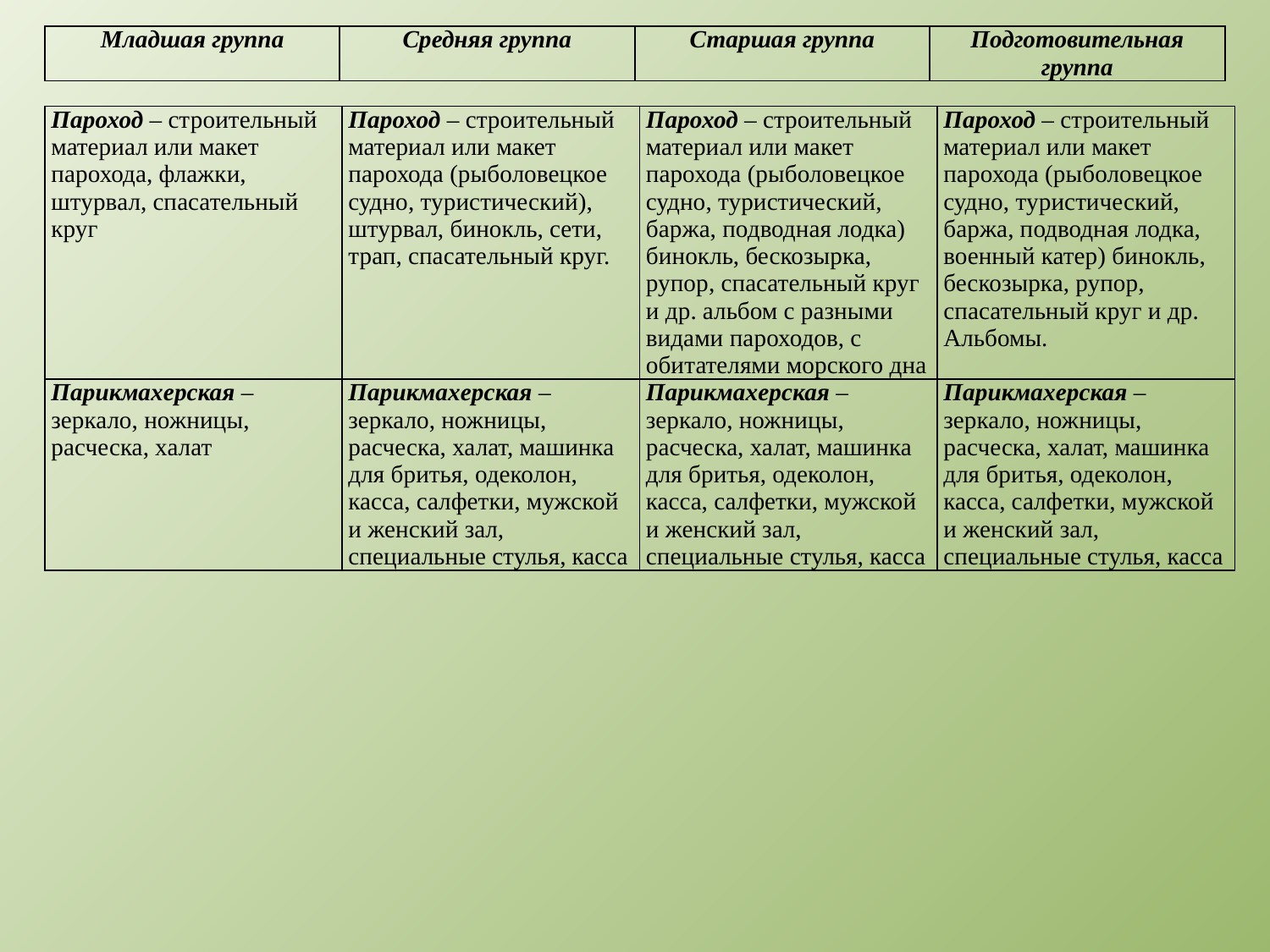

| Младшая группа | Средняя группа | Старшая группа | Подготовительная группа |
| --- | --- | --- | --- |
| Пароход – строительный материал или макет парохода, флажки, штурвал, спасательный круг | Пароход – строительный материал или макет парохода (рыболовецкое судно, туристический), штурвал, бинокль, сети, трап, спасательный круг. | Пароход – строительный материал или макет парохода (рыболовецкое судно, туристический, баржа, подводная лодка) бинокль, бескозырка, рупор, спасательный круг и др. альбом с разными видами пароходов, с обитателями морского дна | Пароход – строительный материал или макет парохода (рыболовецкое судно, туристический, баржа, подводная лодка, военный катер) бинокль, бескозырка, рупор, спасательный круг и др. Альбомы. |
| --- | --- | --- | --- |
| Парикмахерская – зеркало, ножницы, расческа, халат | Парикмахерская – зеркало, ножницы, расческа, халат, машинка для бритья, одеколон, касса, салфетки, мужской и женский зал, специальные стулья, касса | Парикмахерская – зеркало, ножницы, расческа, халат, машинка для бритья, одеколон, касса, салфетки, мужской и женский зал, специальные стулья, касса | Парикмахерская – зеркало, ножницы, расческа, халат, машинка для бритья, одеколон, касса, салфетки, мужской и женский зал, специальные стулья, касса |